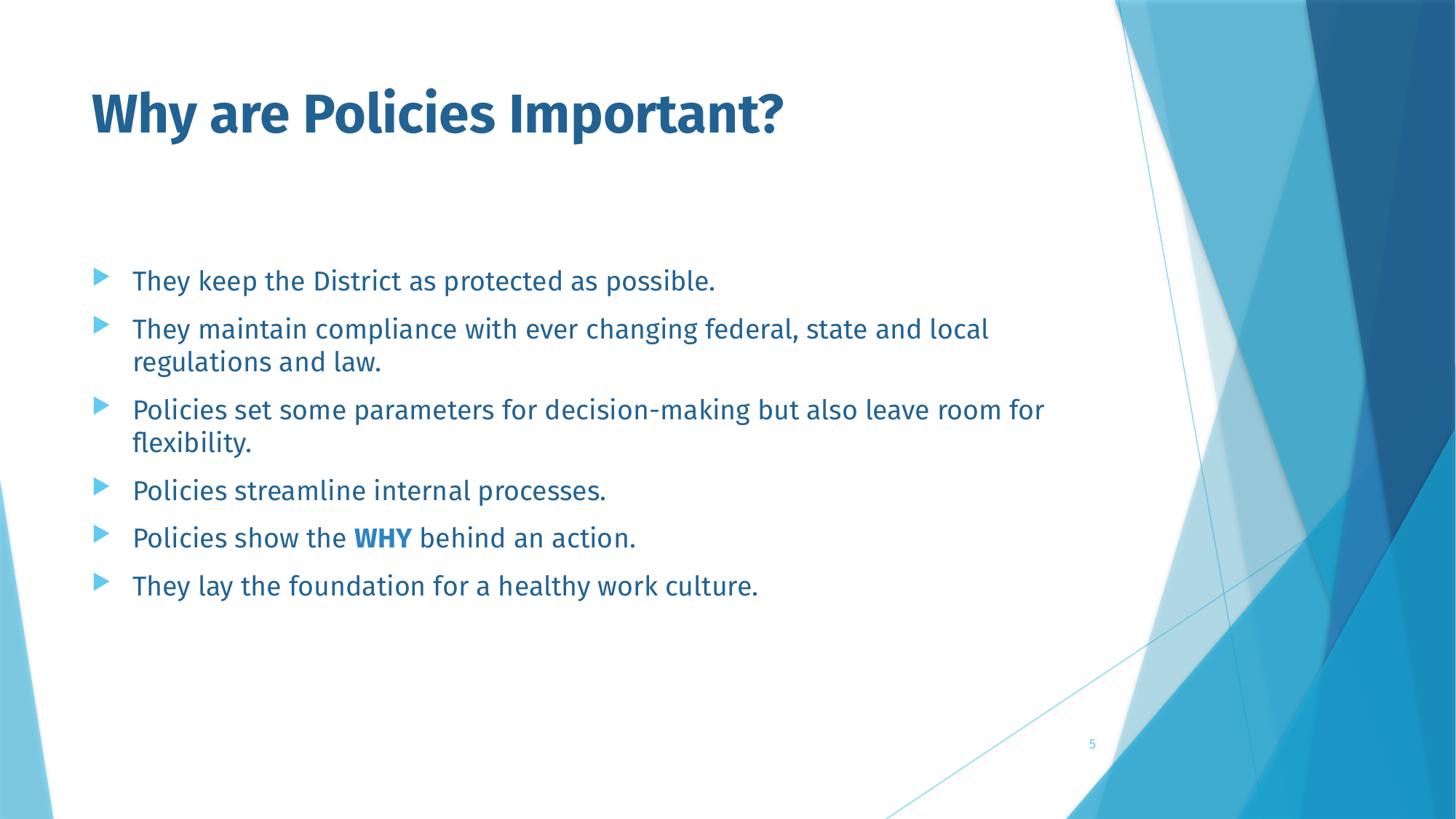

# Why are Policies Important?
They keep the District as protected as possible.
They maintain compliance with ever changing federal, state and local regulations and law.
Policies set some parameters for decision-making but also leave room for flexibility.
Policies streamline internal processes.
Policies show the WHY behind an action.
They lay the foundation for a healthy work culture.

5